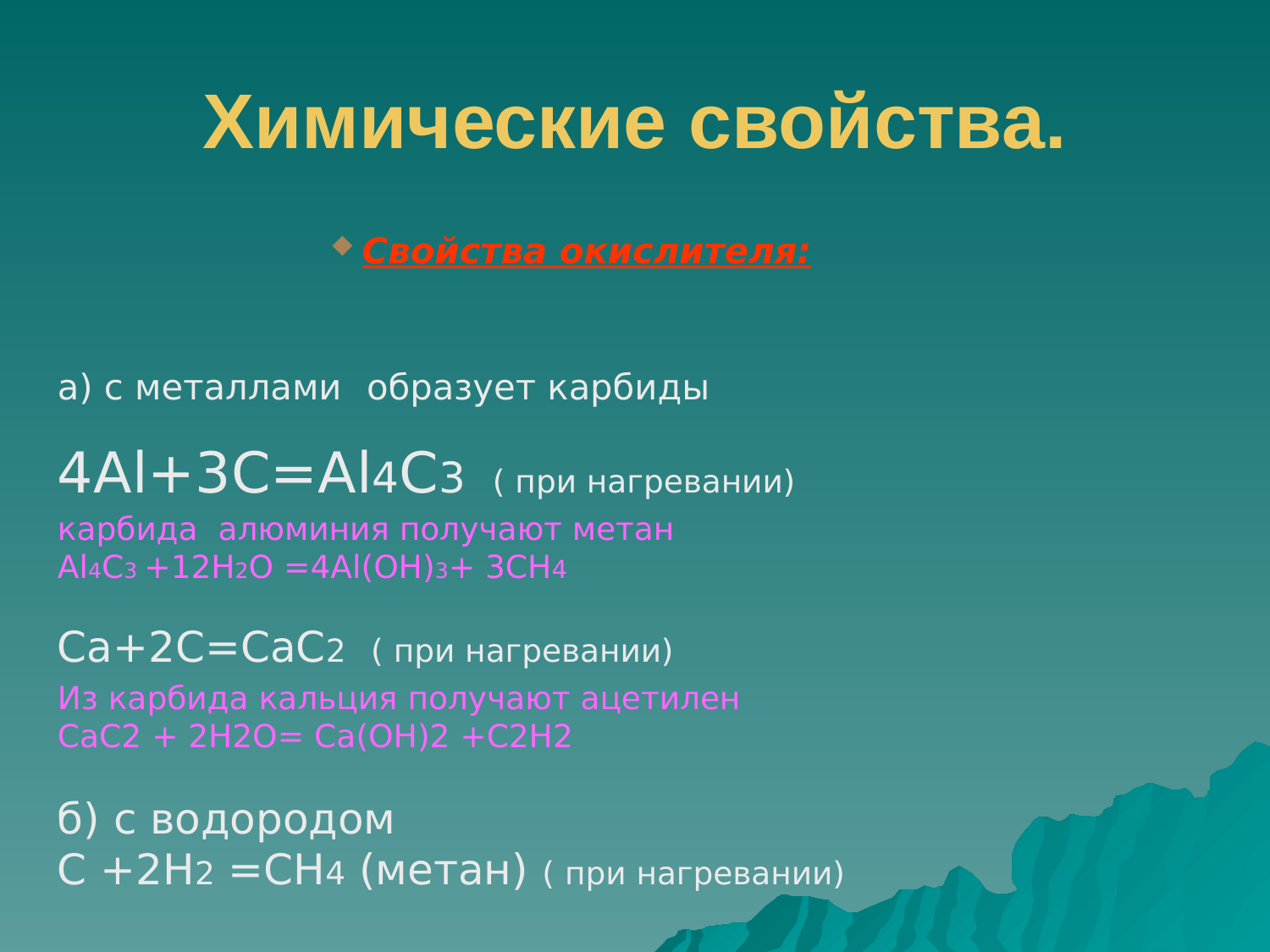

# Химические свойства.
Cвойства окислителя:
а) с металлами образует карбиды
4Al+3C=Al4C3  ( при нагревании)
карбида  алюминия получают метан
Al4C3 +12H2O =4Al(OH)3+ 3CH4
Ca+2C=CaC2 ( при нагревании)
Из карбида кальция получают ацетилен
CaC2 + 2H2O= Ca(OH)2 +C2H2

б) с водородом
С +2H2 =CH4 (метан) ( при нагревании)